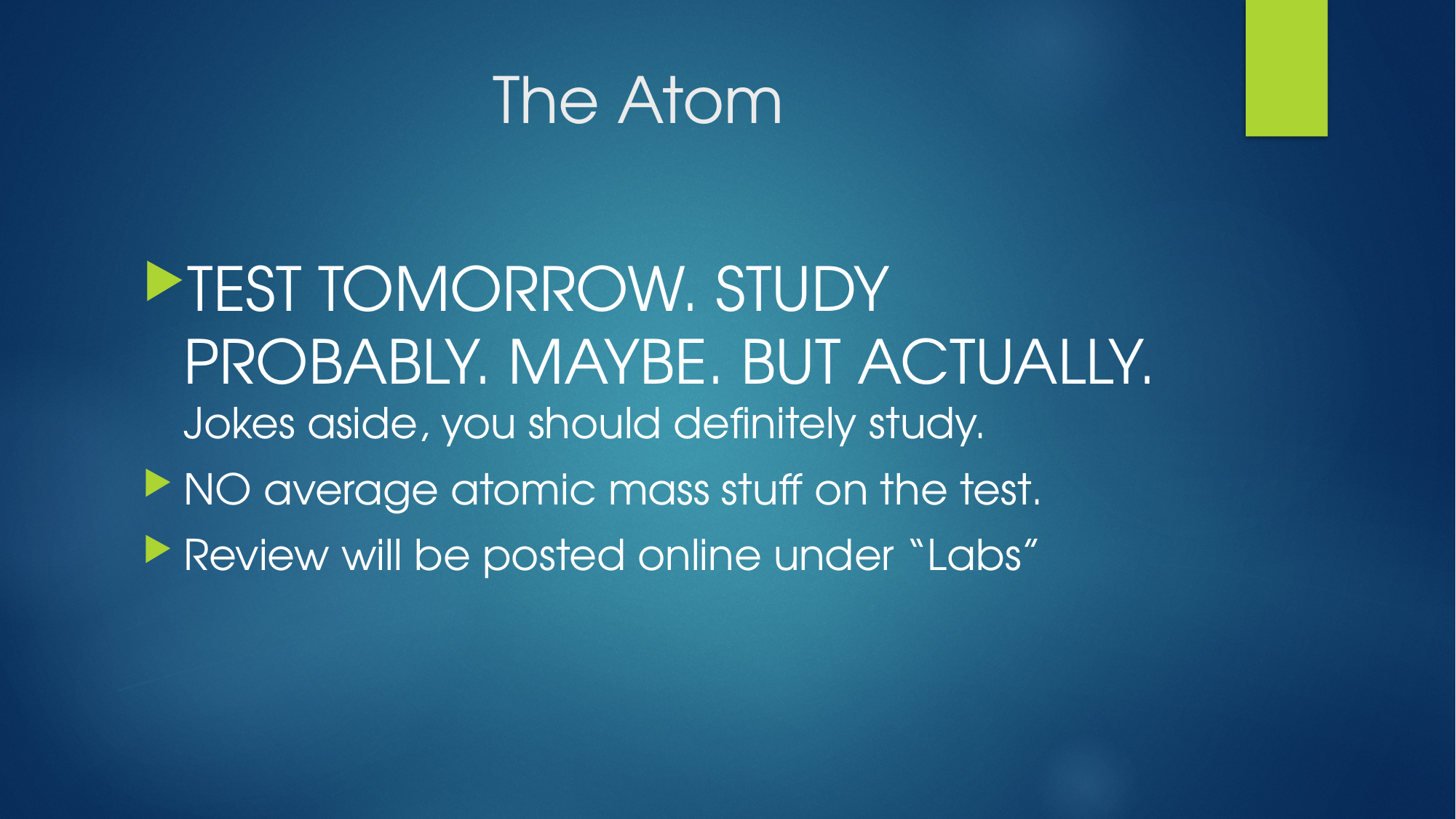

# The Atom
TEST TOMORROW. STUDY PROBABLY. MAYBE. BUT ACTUALLY. Jokes aside, you should definitely study.
NO average atomic mass stuff on the test.
Review will be posted online under “Labs”